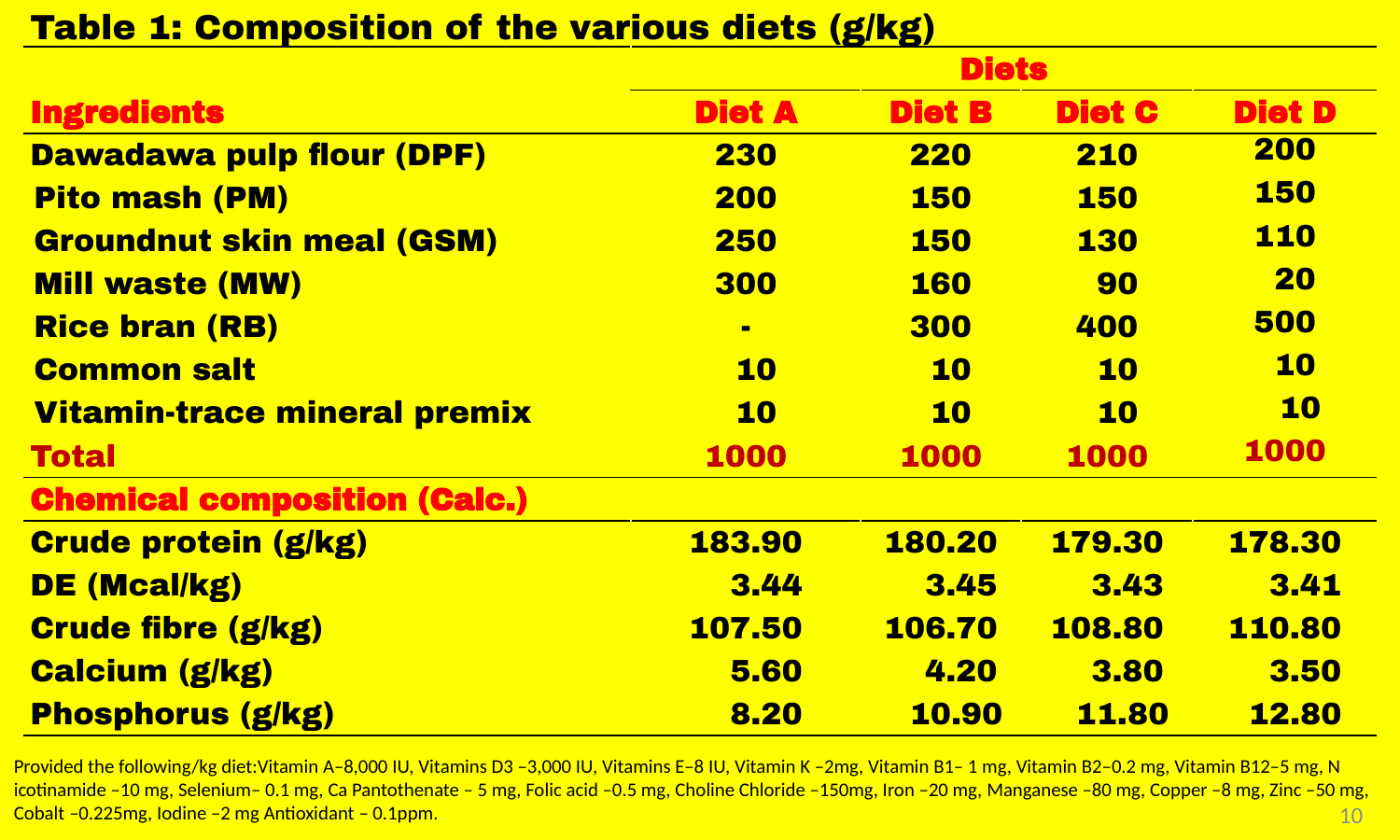

| Table 1: Composition of the various diets (g/kg) |  |  |  |  |
| --- | --- | --- | --- | --- |
|  | Diets |  |  |  |
| Ingredients | Diet A | Diet B | Diet C | Diet D |
| Dawadawa pulp flour (DPF) | 230 | 220 | 210 | 200 |
| Pito mash (PM) | 200 | 150 | 150 | 150 |
| Groundnut skin meal (GSM) | 250 | 150 | 130 | 110 |
| Mill waste (MW) | 300 | 160 | 90 | 20 |
| Rice bran (RB) | - | 300 | 400 | 500 |
| Common salt | 10 | 10 | 10 | 10 |
| Vitamin-trace mineral premix | 10 | 10 | 10 | 10 |
| Total | 1000 | 1000 | 1000 | 1000 |
| Chemical composition (Calc.) |  |  |  |  |
| Crude protein (g/kg) | 183.90 | 180.20 | 179.30 | 178.30 |
| DE (Mcal/kg) | 3.44 | 3.45 | 3.43 | 3.41 |
| Crude fibre (g/kg) | 107.50 | 106.70 | 108.80 | 110.80 |
| Calcium (g/kg) | 5.60 | 4.20 | 3.80 | 3.50 |
| Phosphorus (g/kg) | 8.20 | 10.90 | 11.80 | 12.80 |
Provided the following/kg diet:Vitamin A–8,000 IU, Vitamins D3 –3,000 IU, Vitamins E–8 IU, Vitamin K –2mg, Vitamin B1– 1 mg, Vitamin B2–0.2 mg, Vitamin B12–5 mg, N
icotinamide –10 mg, Selenium– 0.1 mg, Ca Pantothenate – 5 mg, Folic acid –0.5 mg, Choline Chloride –150mg, Iron –20 mg, Manganese –80 mg, Copper –8 mg, Zinc –50 mg,
Cobalt –0.225mg, Iodine –2 mg Antioxidant – 0.1ppm.

    10